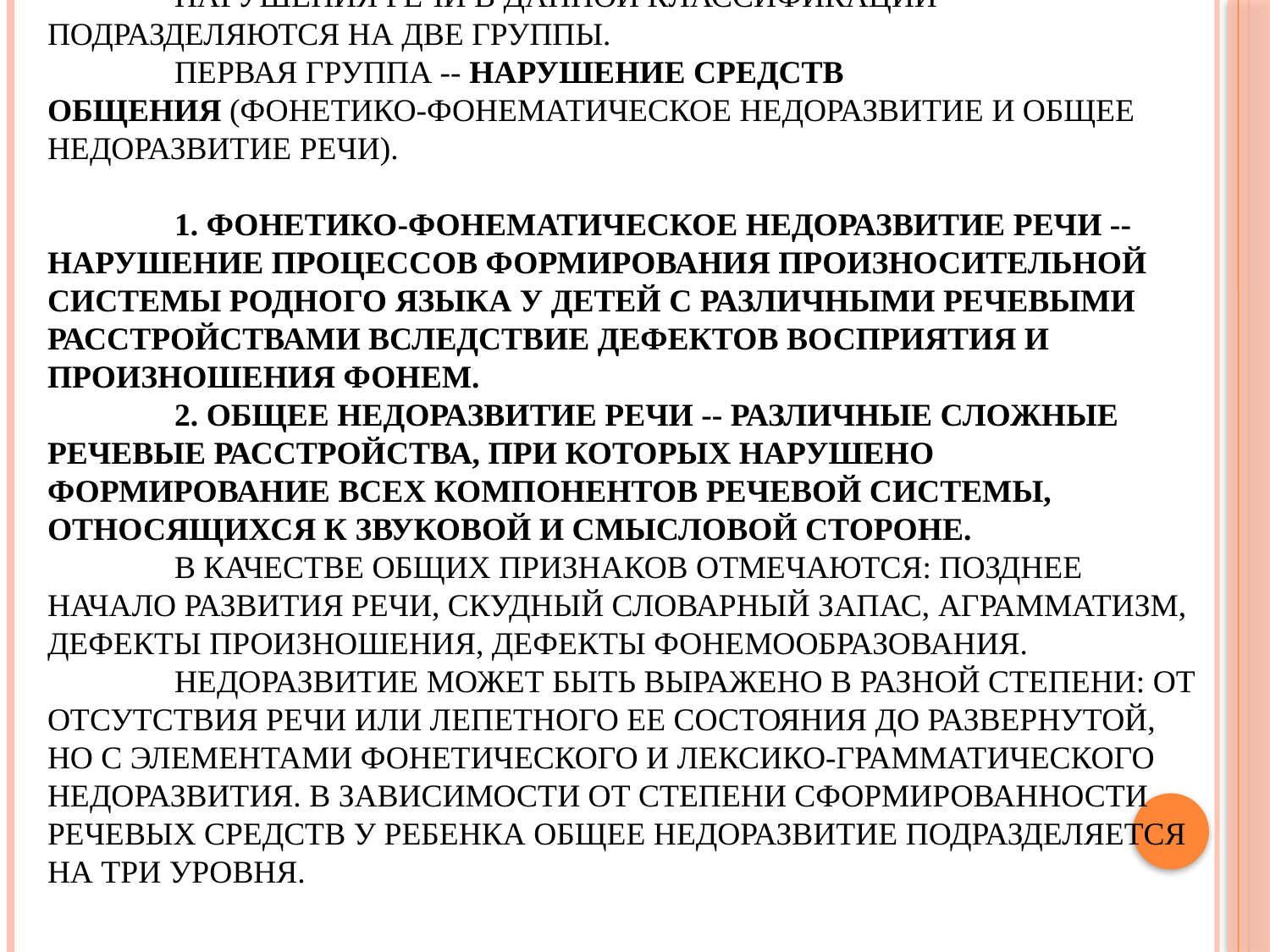

# Нарушения речи в данной классификации подразделяются на две группы. Первая группа -- нарушение средств общения (фонетико-фонематическое недоразвитие и общее недоразвитие речи). 1. Фонетико-фонематическое недоразвитие речи -- нарушение процессов формирования произносительной системы родного языка у детей с различными речевыми расстройствами вследствие дефектов восприятия и произношения фонем. 2. Общее недоразвитие речи -- различные сложные речевые расстройства, при которых нарушено формирование всех компонентов речевой системы, относящихся к звуковой и смысловой стороне. В качестве общих признаков отмечаются: позднее начало развития речи, скудный словарный запас, аграмматизм, дефекты произношения, дефекты фонемообразования. Недоразвитие может быть выражено в разной степени: от отсутствия речи или лепетного ее состояния до развернутой, но с элементами фонетического и лексико-грамматического недоразвития. В зависимости от степени сформированности речевых средств у ребенка общее недоразвитие подразделяется на три уровня.